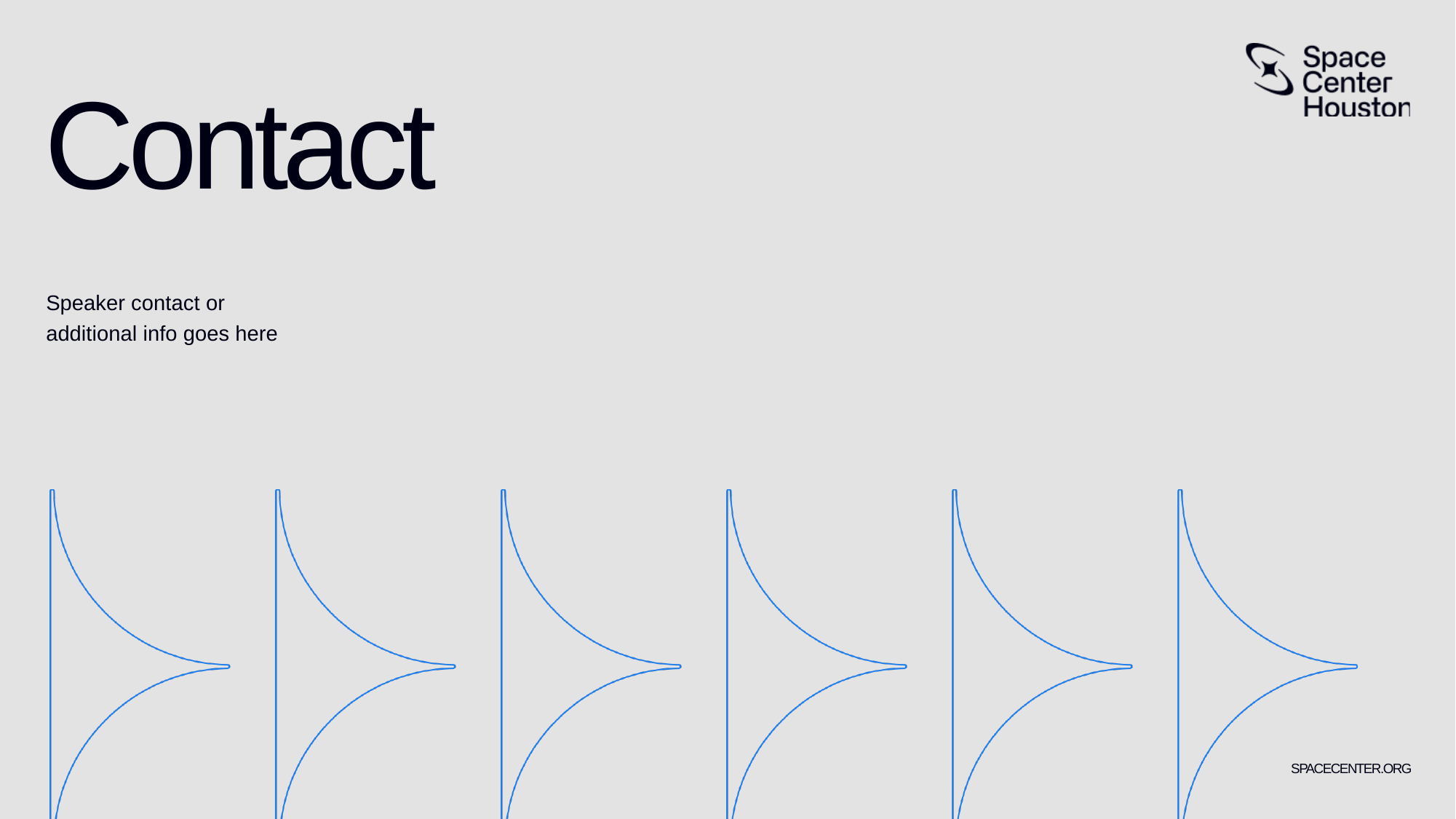

# Contact
Speaker contact or
additional info goes here